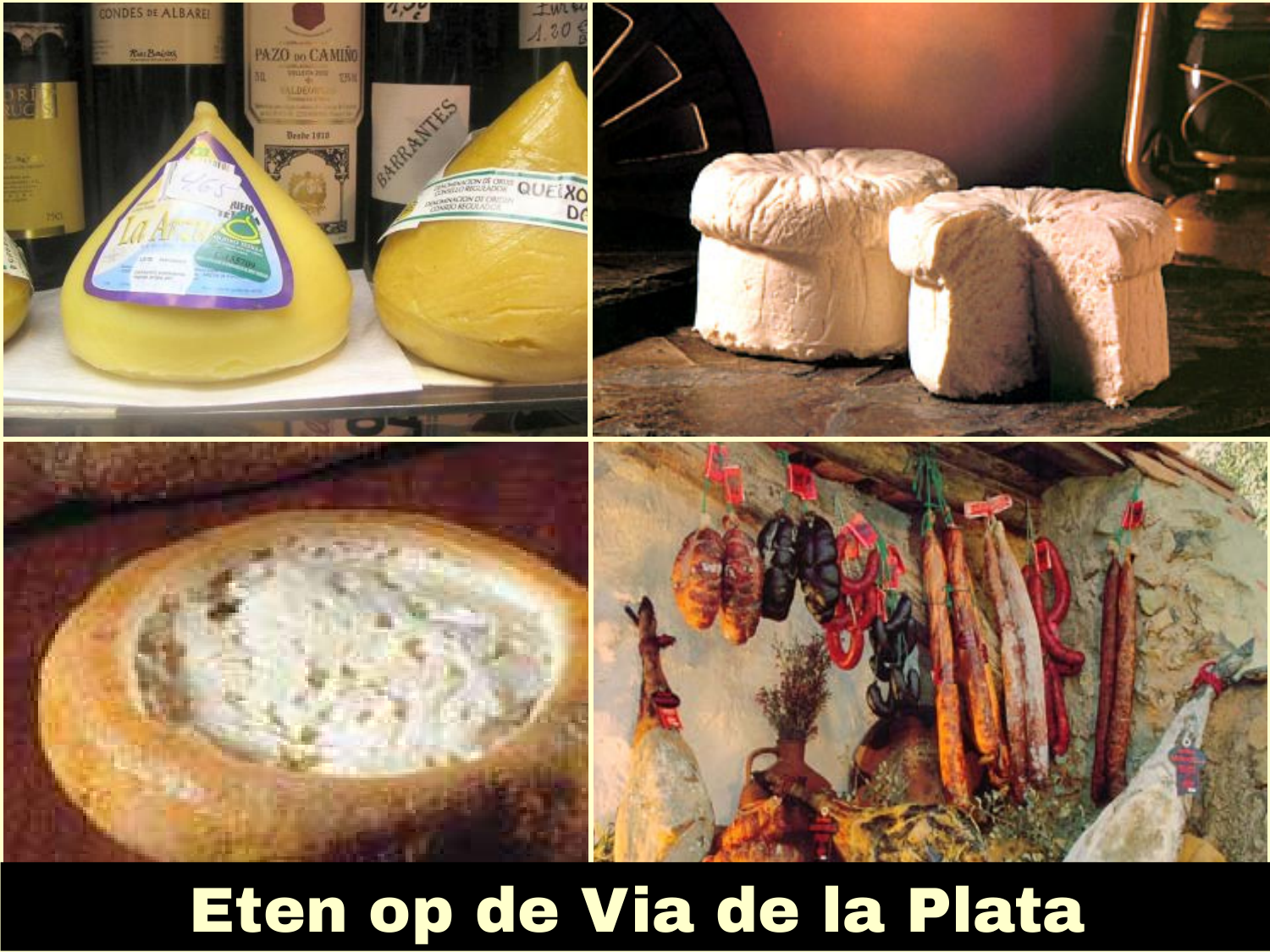

Eten op de Via de la Plata